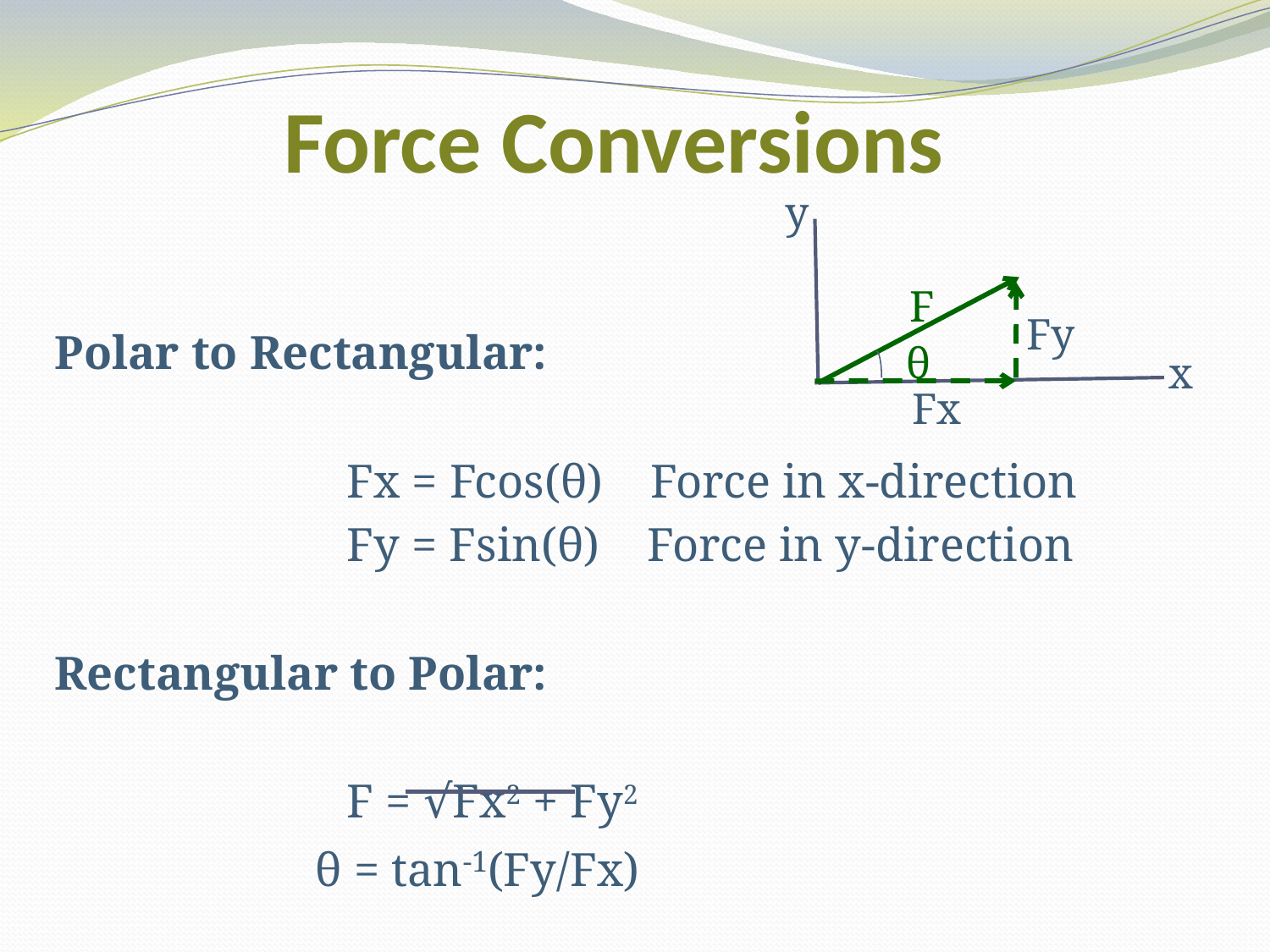

# Force Conversions
y
F
Fy
θ
x

Fx
Polar to Rectangular:

			Fx = Fcos(θ)    Force in x-direction
			Fy = Fsin(θ)    Force in y-direction

Rectangular to Polar:

			F = √Fx2 + Fy2
                      θ = tan-1(Fy/Fx)